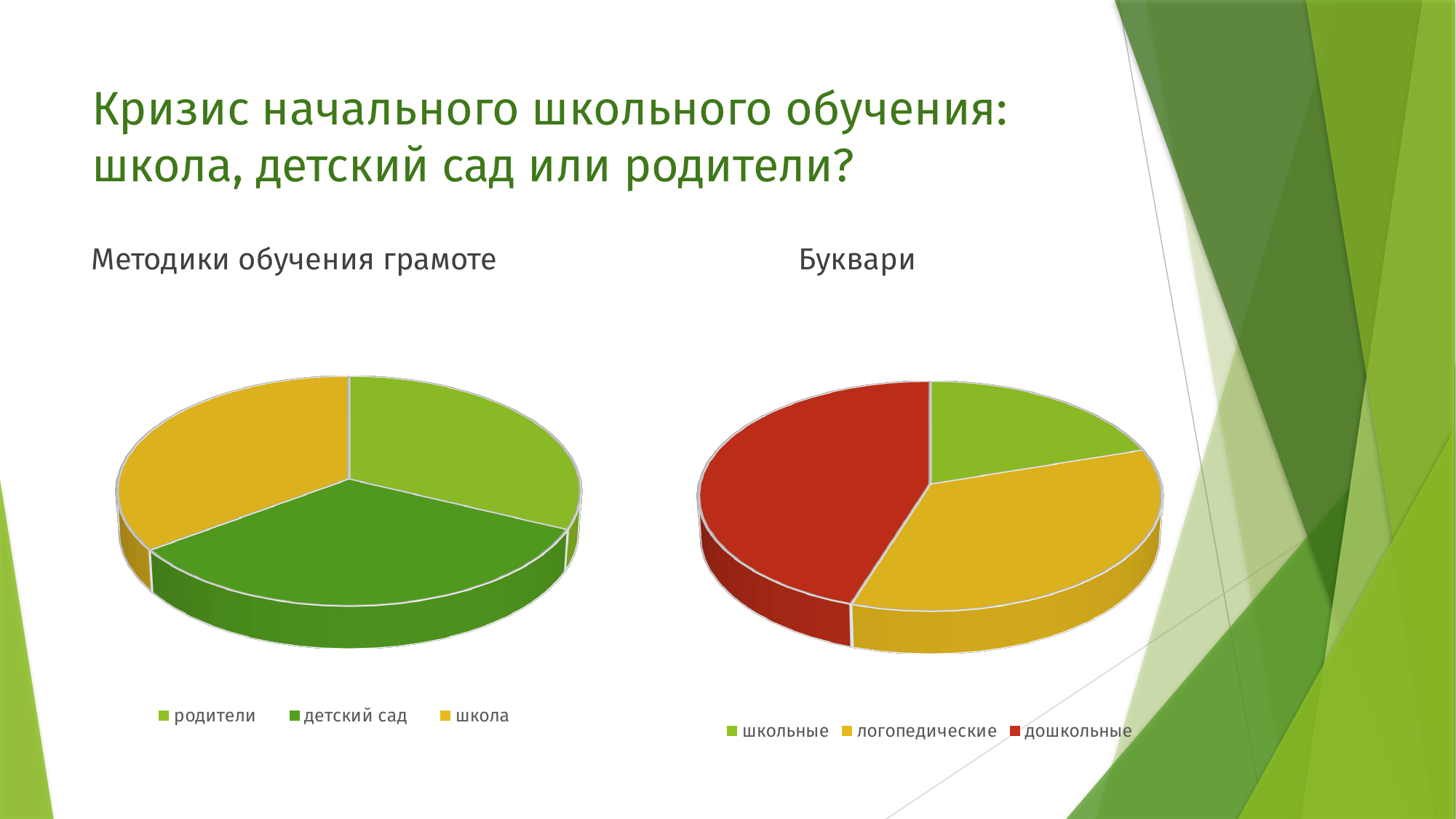

# Кризис начального школьного обучения: школа, детский сад или родители?
Буквари
Методики обучения грамоте

[unsupported chart]

[unsupported chart]